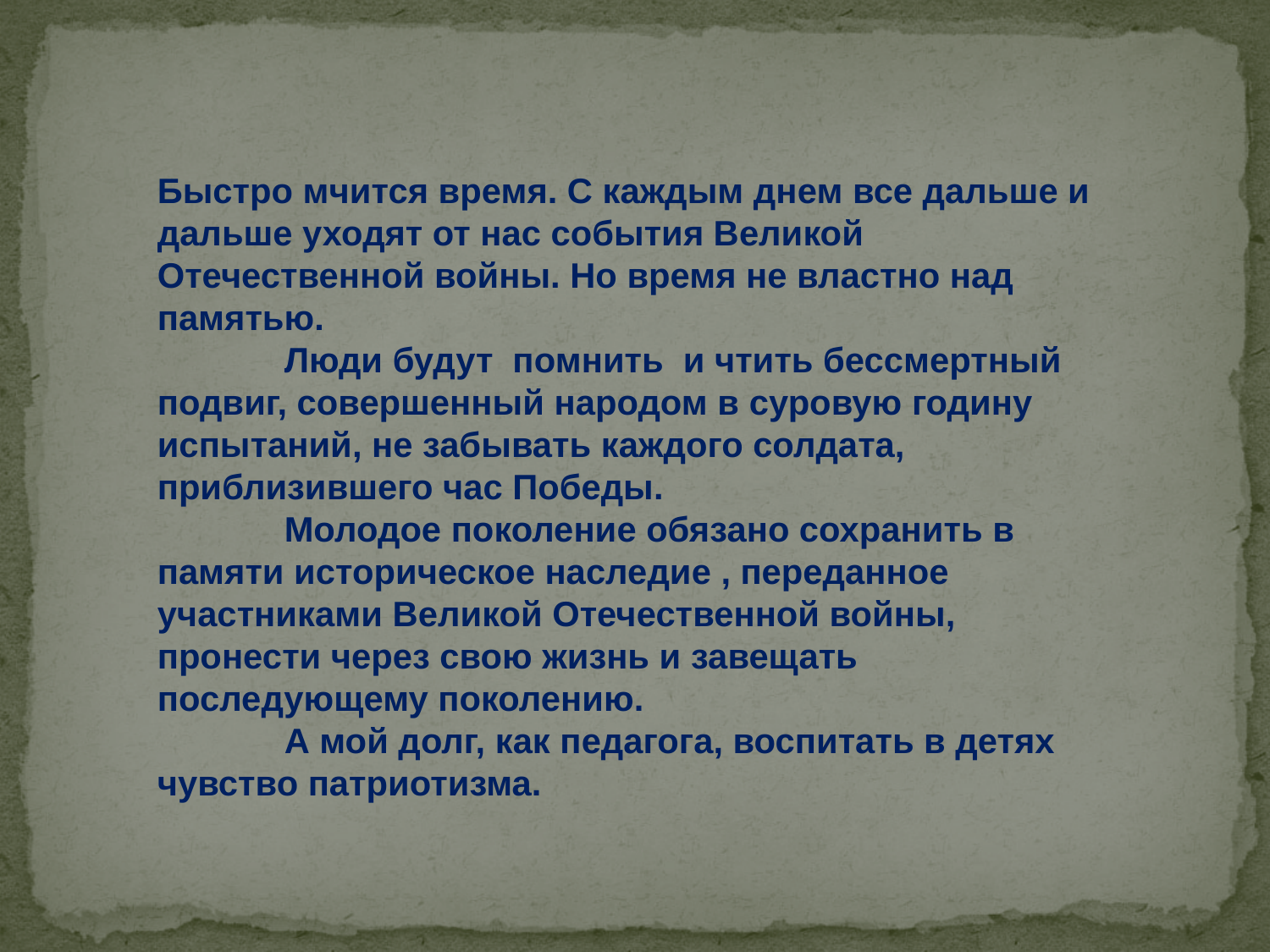

#
Быстро мчится время. С каждым днем все дальше и дальше уходят от нас события Великой Отечественной войны. Но время не властно над памятью.
   	Люди будут  помнить  и чтить бессмертный подвиг, совершенный народом в суровую годину испытаний, не забывать каждого солдата, приблизившего час Победы.
	Молодое поколение обязано сохранить в памяти историческое наследие , переданное участниками Великой Отечественной войны, пронести через свою жизнь и завещать последующему поколению.
	А мой долг, как педагога, воспитать в детях чувство патриотизма.